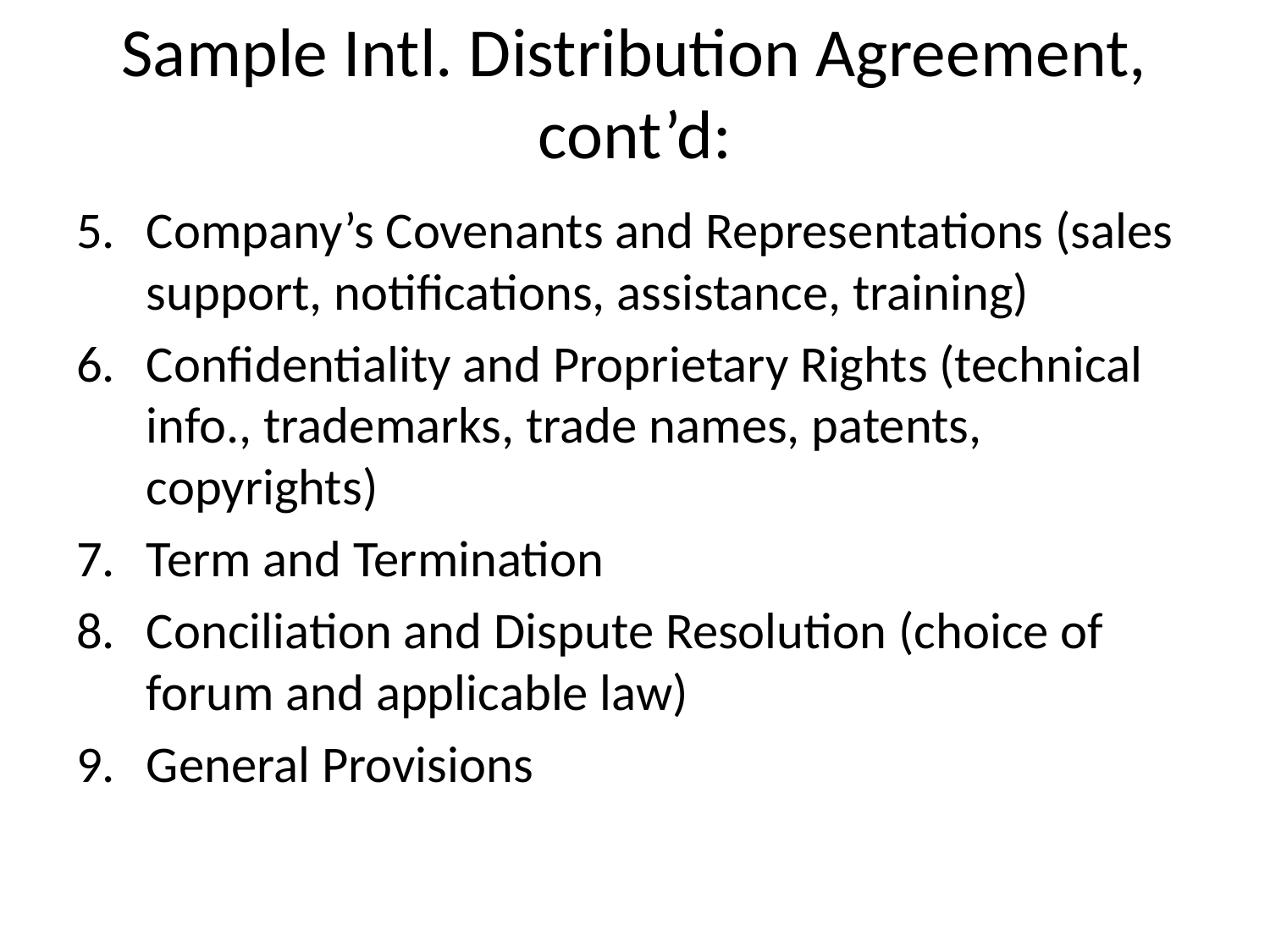

# Sample Intl. Distribution Agreement, cont’d:
Company’s Covenants and Representations (sales support, notifications, assistance, training)
Confidentiality and Proprietary Rights (technical info., trademarks, trade names, patents, copyrights)
Term and Termination
Conciliation and Dispute Resolution (choice of forum and applicable law)
General Provisions